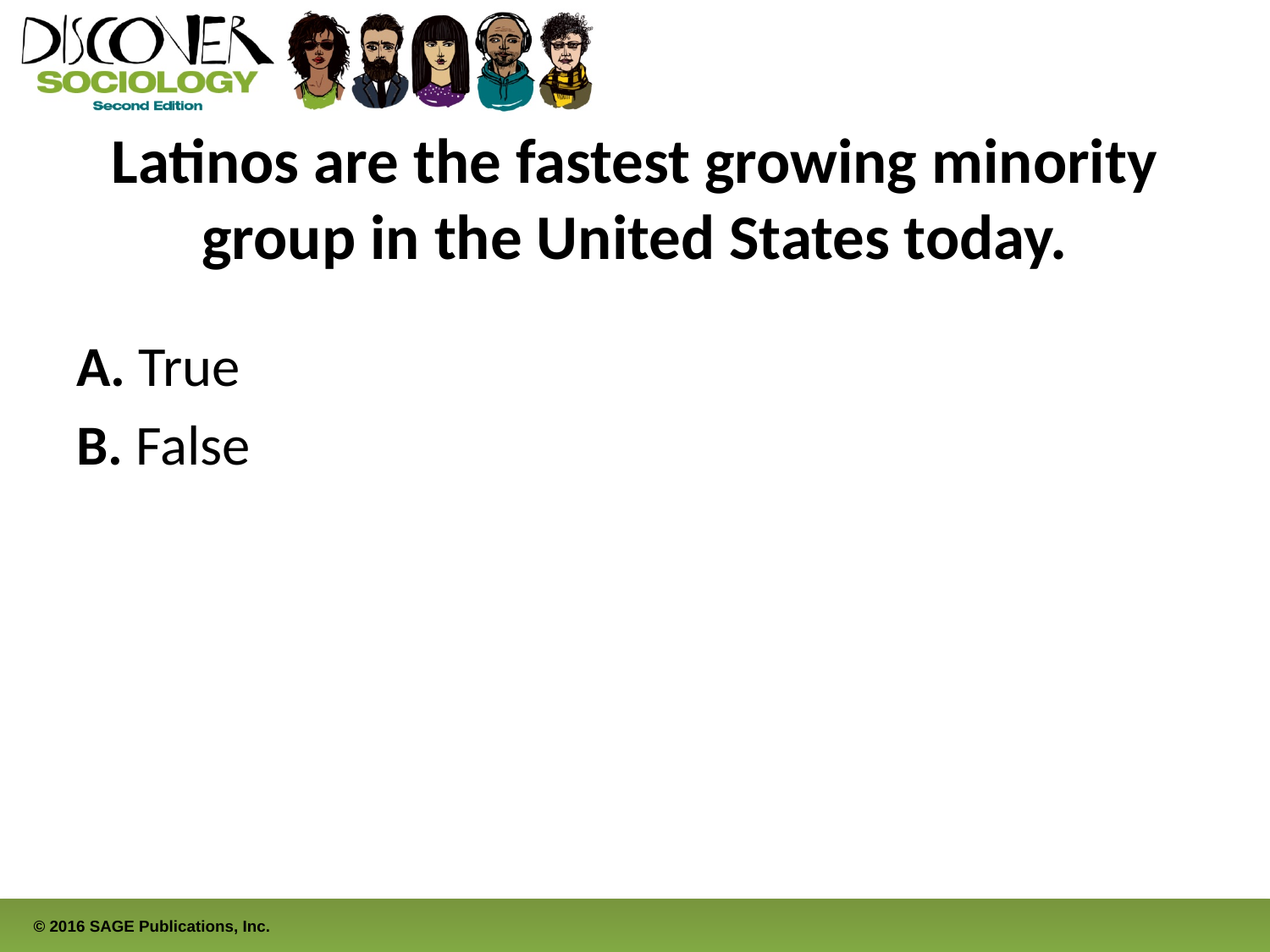

# Latinos are the fastest growing minority group in the United States today.
A. True
B. False